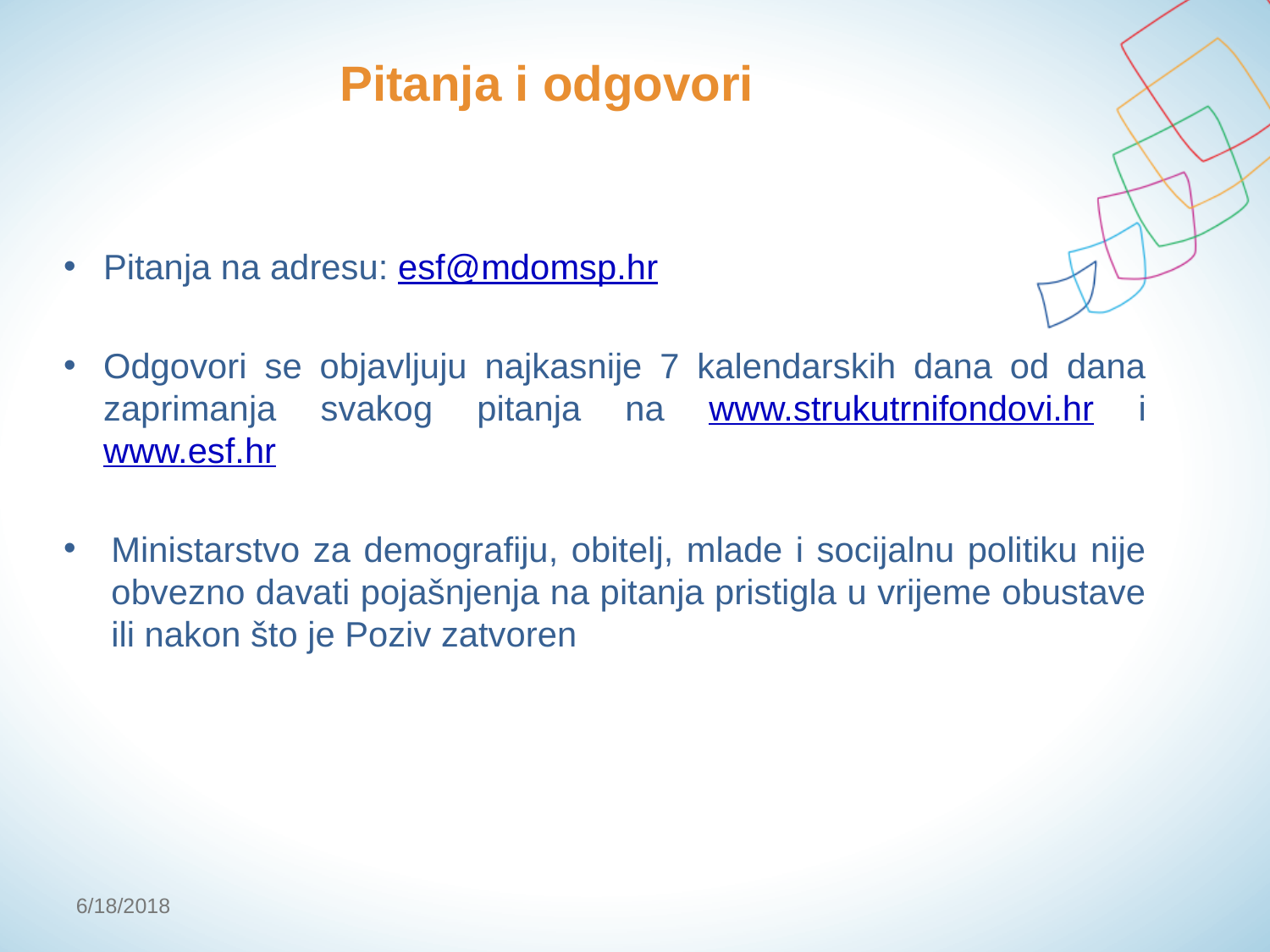

# Pitanja i odgovori

Pitanja na adresu: esf@mdomsp.hr

Odgovori se objavljuju najkasnije 7 kalendarskih dana od dana zaprimanja svakog pitanja na www.strukutrnifondovi.hr i www.esf.hr

Ministarstvo za demografiju, obitelj, mlade i socijalnu politiku nije obvezno davati pojašnjenja na pitanja pristigla u vrijeme obustave ili nakon što je Poziv zatvoren